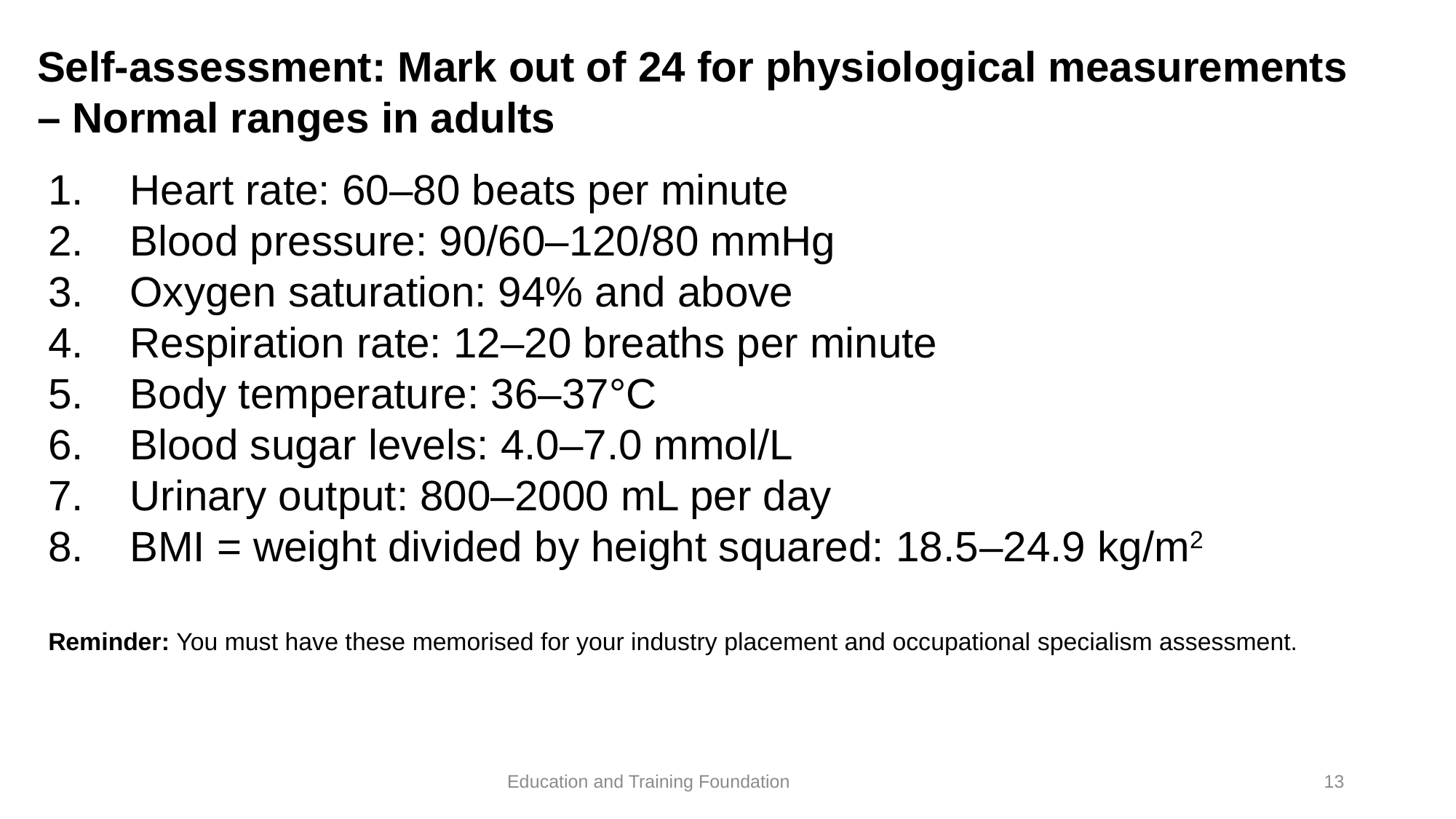

# Self-assessment: Mark out of 24 for physiological measurements – Normal ranges in adults
Heart rate: 60–80 beats per minute
Blood pressure: 90/60–120/80 mmHg
Oxygen saturation: 94% and above
Respiration rate: 12–20 breaths per minute
Body temperature: 36–37°C
Blood sugar levels: 4.0–7.0 mmol/L
Urinary output: 800–2000 mL per day
BMI = weight divided by height squared: 18.5–24.9 kg/m2

Reminder: You must have these memorised for your industry placement and occupational specialism assessment.
13
Education and Training Foundation